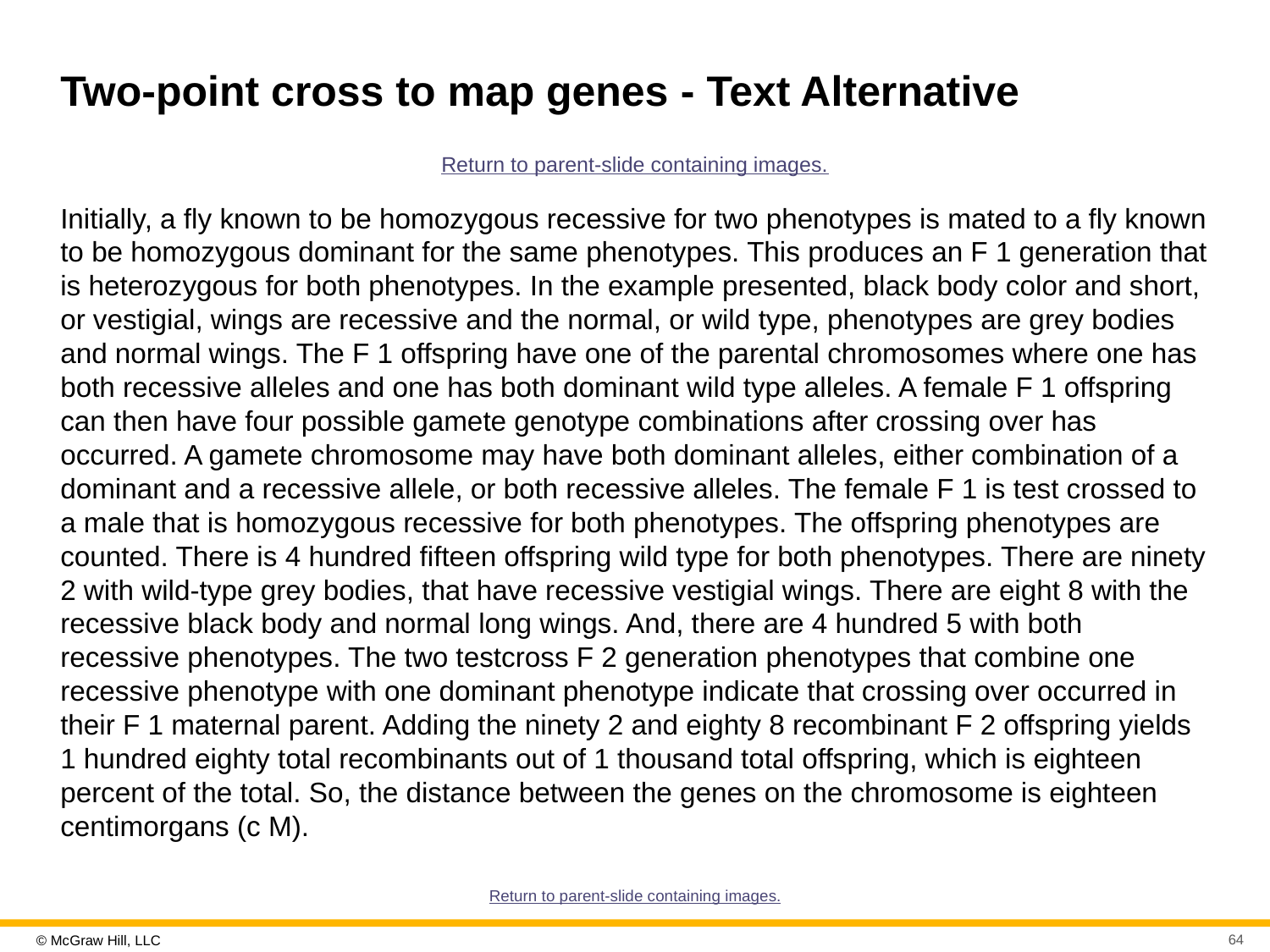

# Two-point cross to map genes - Text Alternative
Return to parent-slide containing images.
Initially, a fly known to be homozygous recessive for two phenotypes is mated to a fly known to be homozygous dominant for the same phenotypes. This produces an F 1 generation that is heterozygous for both phenotypes. In the example presented, black body color and short, or vestigial, wings are recessive and the normal, or wild type, phenotypes are grey bodies and normal wings. The F 1 offspring have one of the parental chromosomes where one has both recessive alleles and one has both dominant wild type alleles. A female F 1 offspring can then have four possible gamete genotype combinations after crossing over has occurred. A gamete chromosome may have both dominant alleles, either combination of a dominant and a recessive allele, or both recessive alleles. The female F 1 is test crossed to a male that is homozygous recessive for both phenotypes. The offspring phenotypes are counted. There is 4 hundred fifteen offspring wild type for both phenotypes. There are ninety 2 with wild-type grey bodies, that have recessive vestigial wings. There are eight 8 with the recessive black body and normal long wings. And, there are 4 hundred 5 with both recessive phenotypes. The two testcross F 2 generation phenotypes that combine one recessive phenotype with one dominant phenotype indicate that crossing over occurred in their F 1 maternal parent. Adding the ninety 2 and eighty 8 recombinant F 2 offspring yields 1 hundred eighty total recombinants out of 1 thousand total offspring, which is eighteen percent of the total. So, the distance between the genes on the chromosome is eighteen centimorgans (c M).
Return to parent-slide containing images.
64